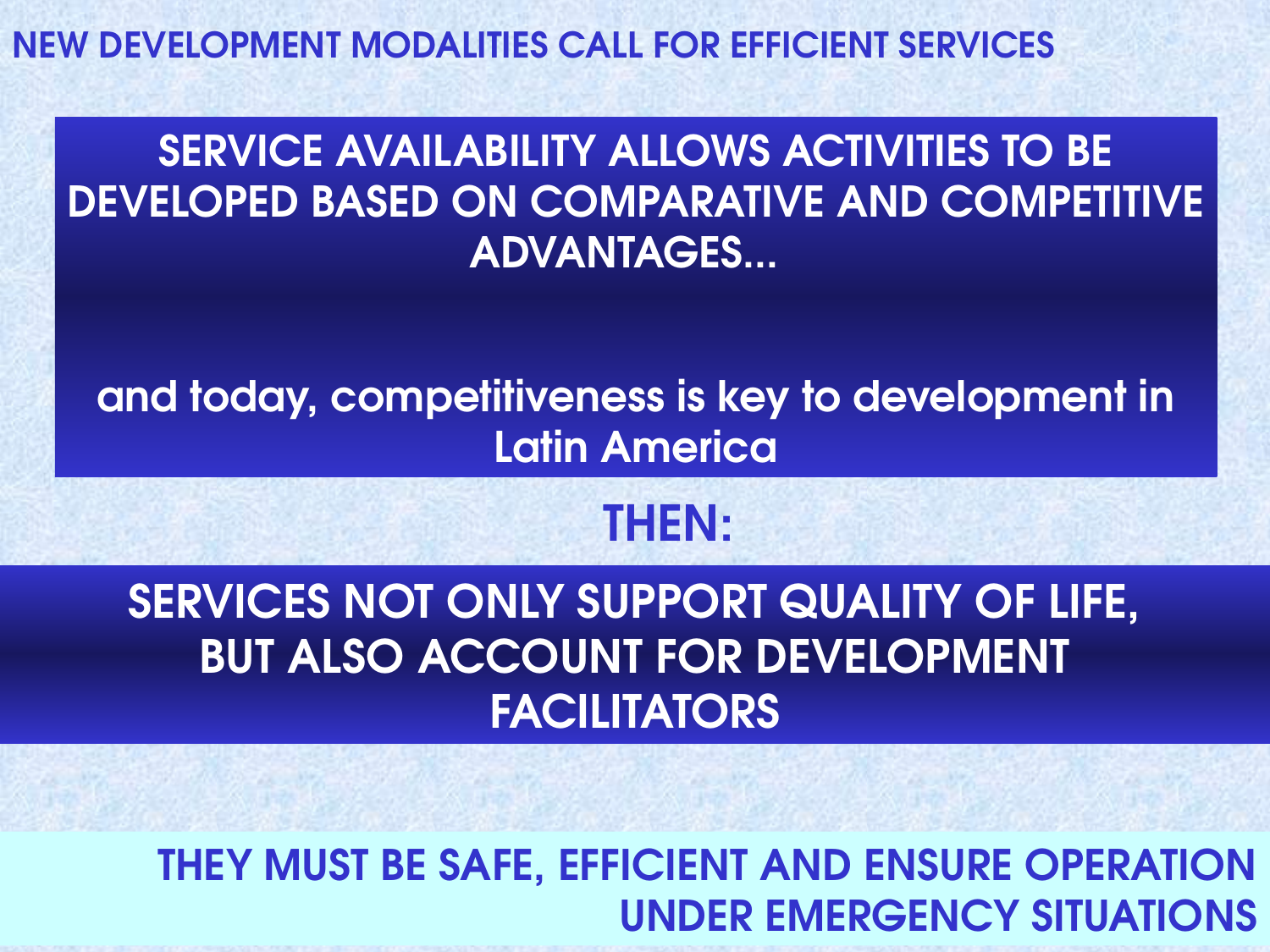

NEW DEVELOPMENT MODALITIES CALL FOR EFFICIENT SERVICES
SERVICE AVAILABILITY ALLOWS ACTIVITIES TO BE DEVELOPED BASED ON COMPARATIVE AND COMPETITIVE ADVANTAGES...

and today, competitiveness is key to development in Latin America
THEN:
SERVICES NOT ONLY SUPPORT QUALITY OF LIFE,
BUT ALSO ACCOUNT FOR DEVELOPMENT
FACILITATORS
THEY MUST BE SAFE, EFFICIENT AND ENSURE OPERATION UNDER EMERGENCY SITUATIONS